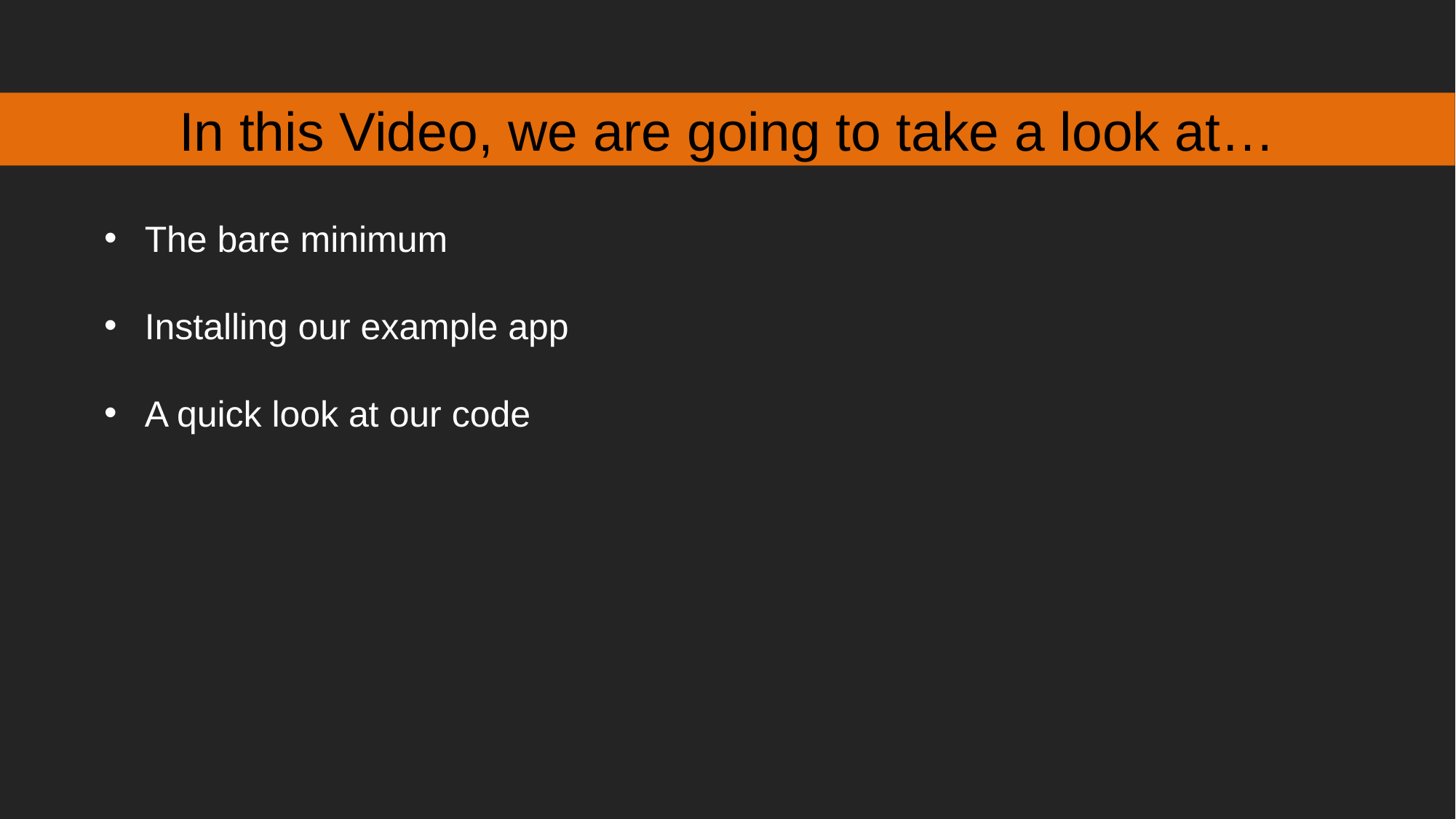

In this Video, we are going to take a look at…
The bare minimum

Installing our example app

A quick look at our code